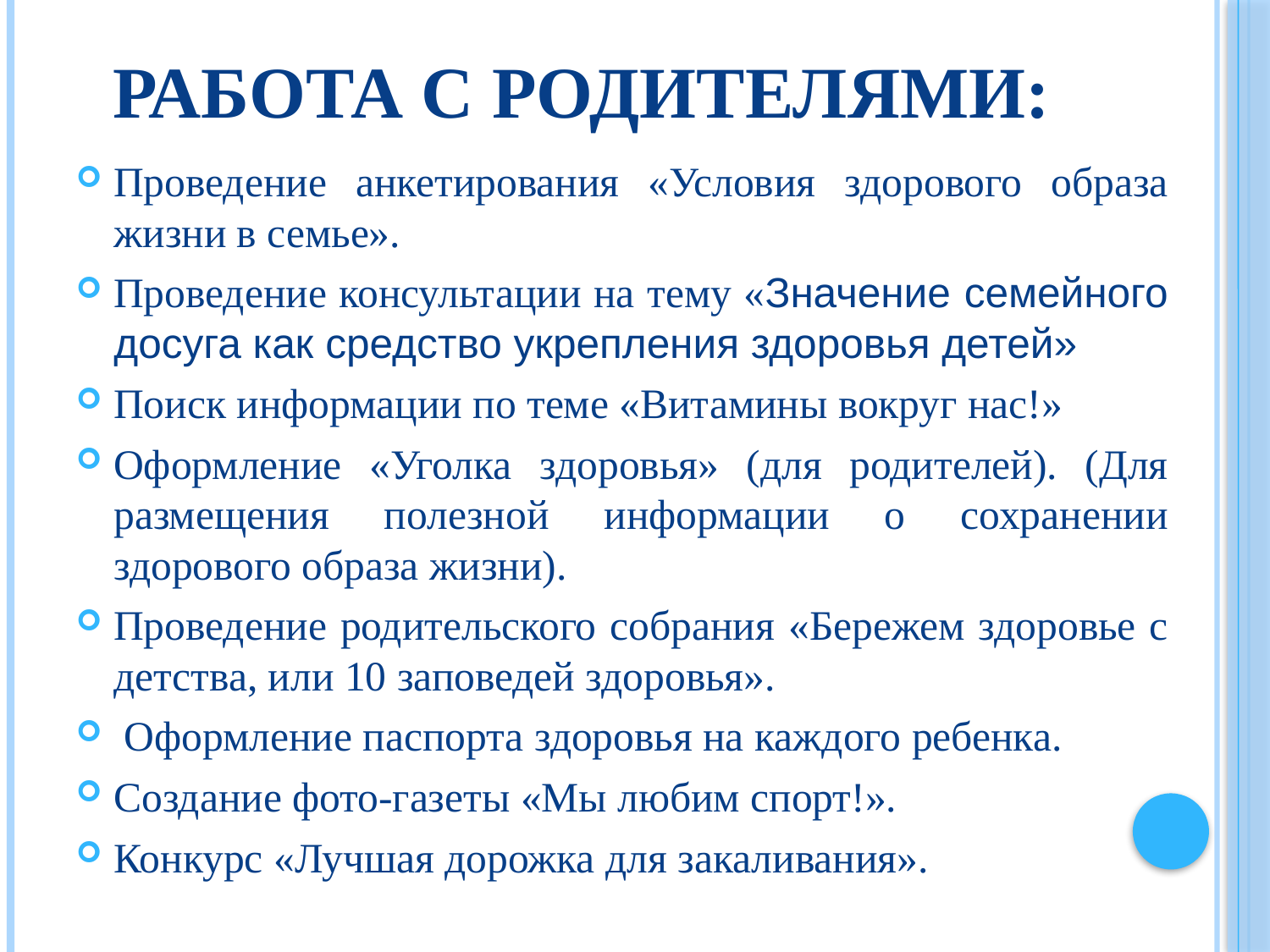

# Работа с родителями:
Проведение анкетирования «Условия здорового образа жизни в семье».
Проведение консультации на тему «Значение семейного досуга как средство укрепления здоровья детей»
Поиск информации по теме «Витамины вокруг нас!»
Оформление «Уголка здоровья» (для родителей). (Для размещения полезной информации о сохранении здорового образа жизни).
Проведение родительского собрания «Бережем здоровье с детства, или 10 заповедей здоровья».
 Оформление паспорта здоровья на каждого ребенка.
Создание фото-газеты «Мы любим спорт!».
Конкурс «Лучшая дорожка для закаливания».